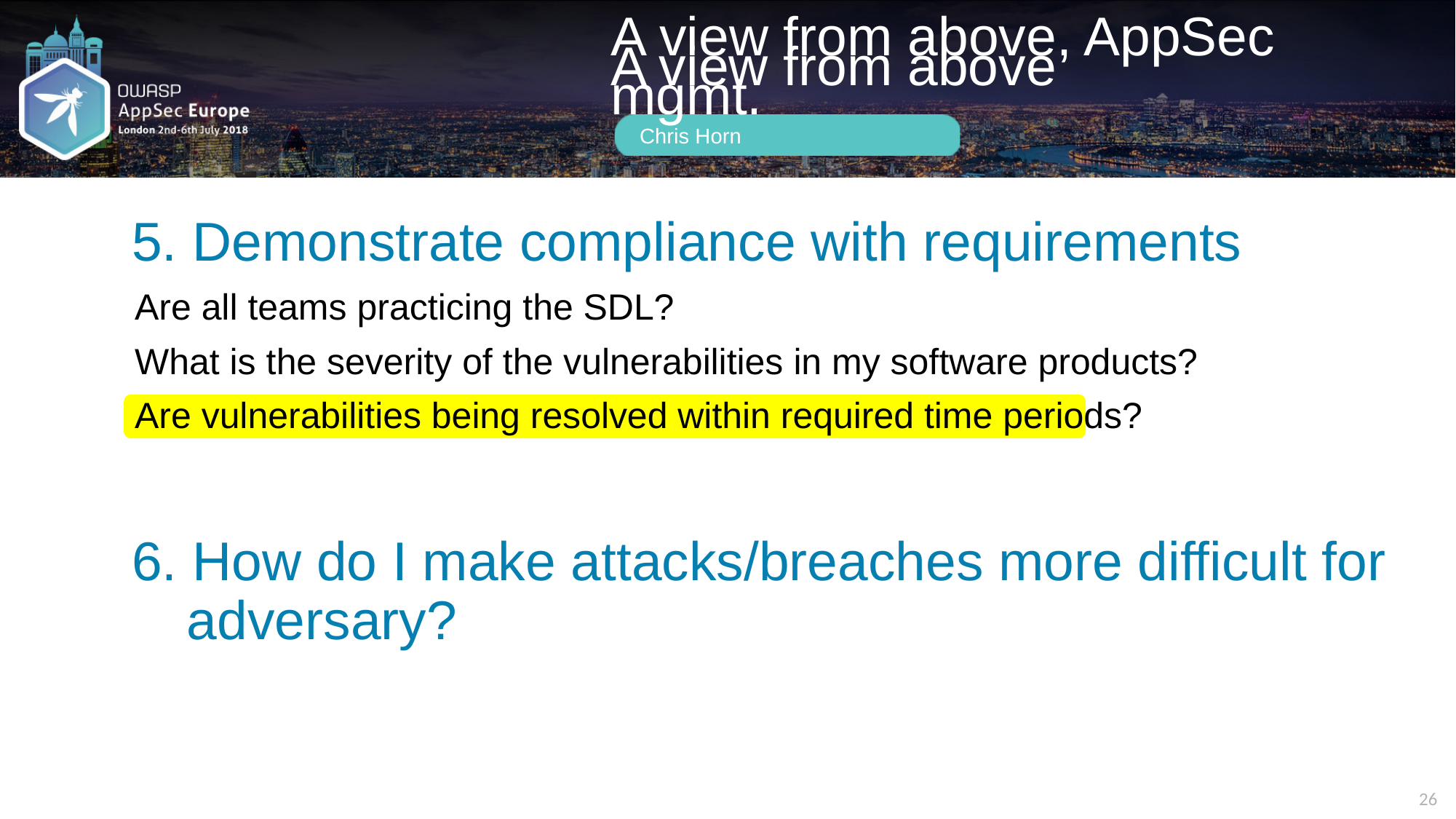

# 5. Demonstrate compliance with requirements
Are all teams practicing the SDL?
What is the severity of the vulnerabilities in my software products?
Are vulnerabilities being resolved within required time periods?

6. How do I make attacks/breaches more difficult for adversary?
26